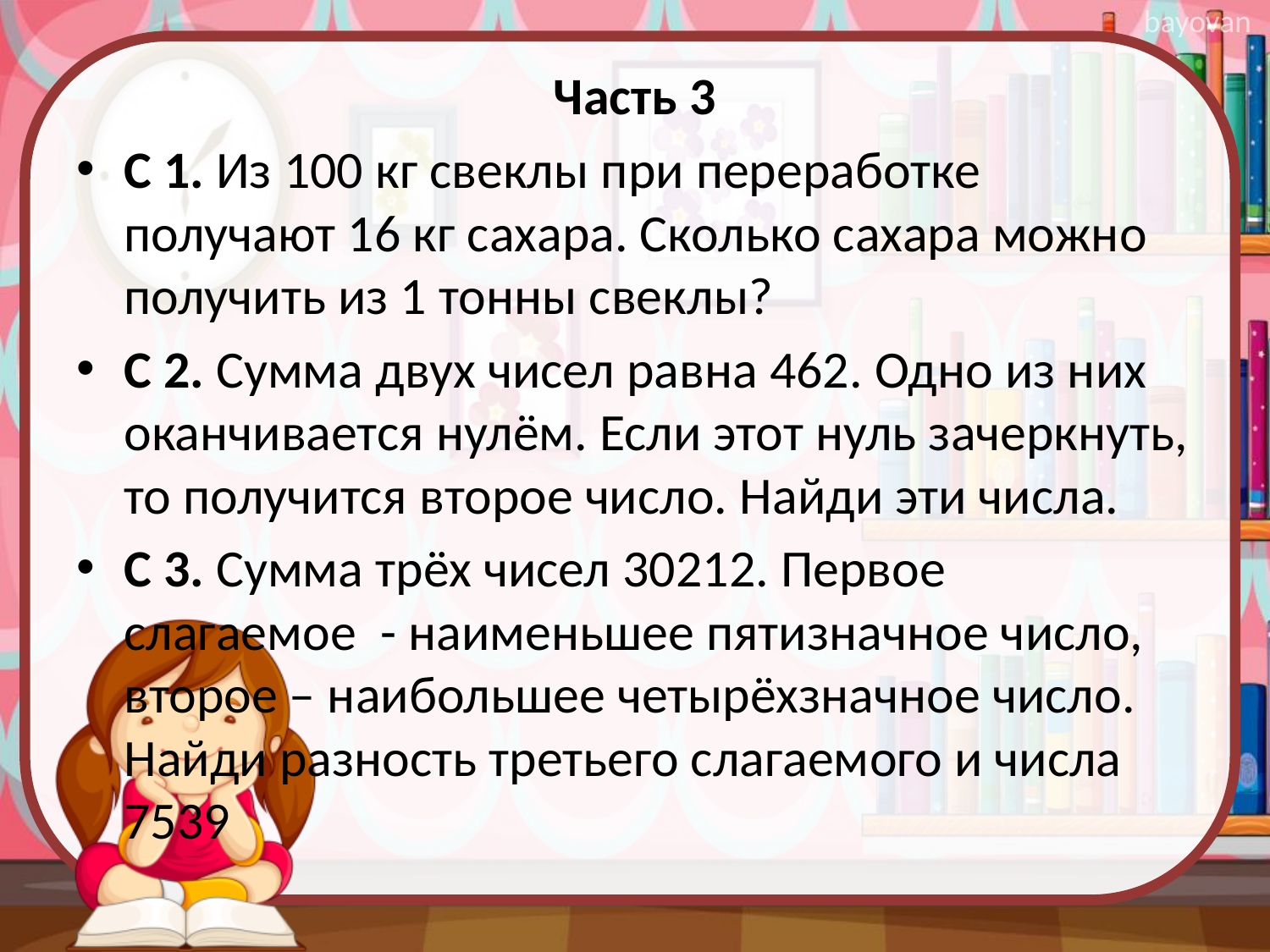

Часть 3
С 1. Из 100 кг свеклы при переработке получают 16 кг сахара. Сколько сахара можно получить из 1 тонны свеклы?
С 2. Сумма двух чисел равна 462. Одно из них оканчивается нулём. Если этот нуль зачеркнуть, то получится второе число. Найди эти числа.
С 3. Сумма трёх чисел 30212. Первое слагаемое  - наименьшее пятизначное число, второе – наибольшее четырёхзначное число. Найди разность третьего слагаемого и числа 7539